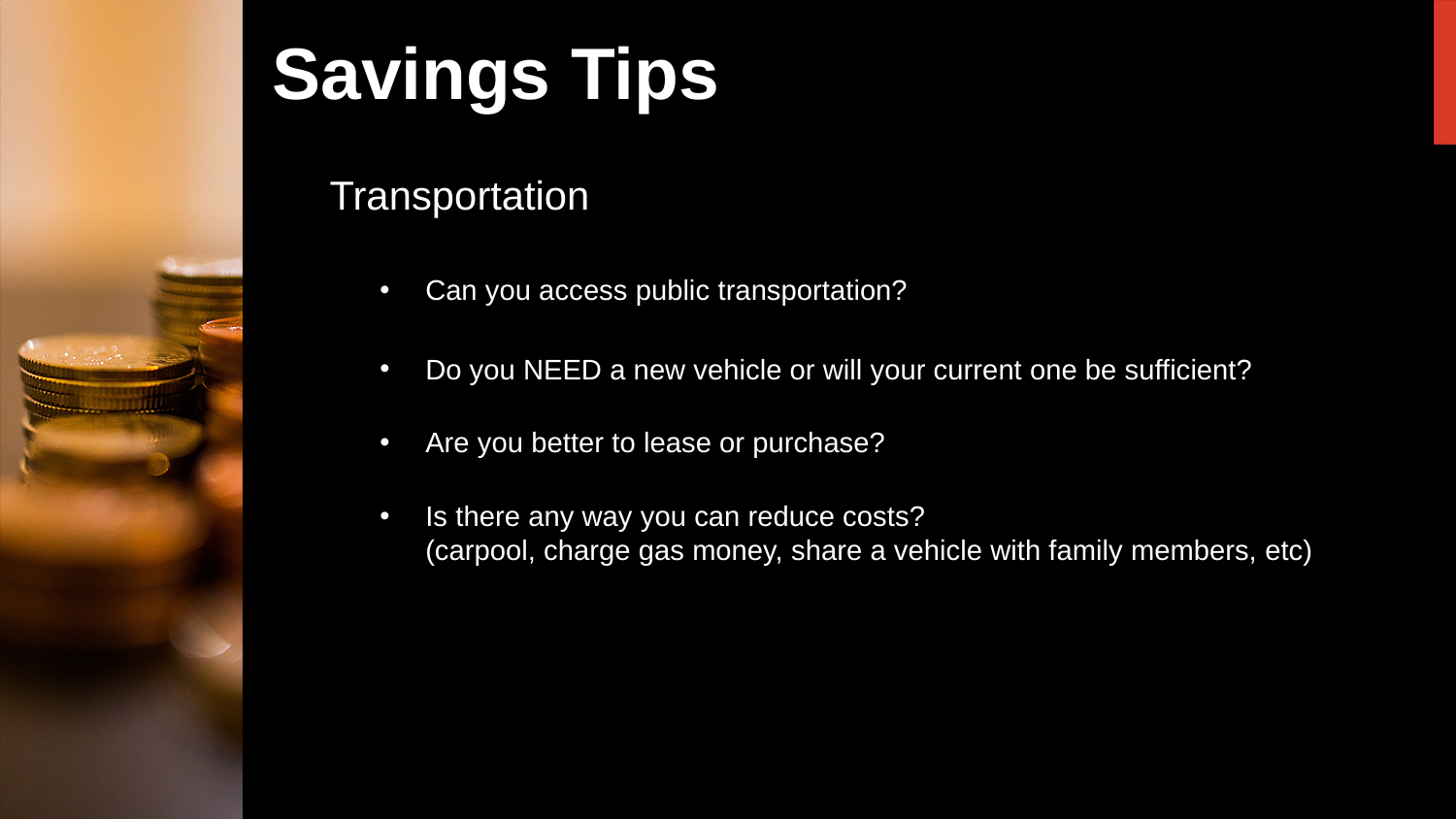

# Savings Tips
Transportation
Can you access public transportation?

Do you NEED a new vehicle or will your current one be sufficient?
Are you better to lease or purchase?
Is there any way you can reduce costs?
(carpool, charge gas money, share a vehicle with family members, etc)